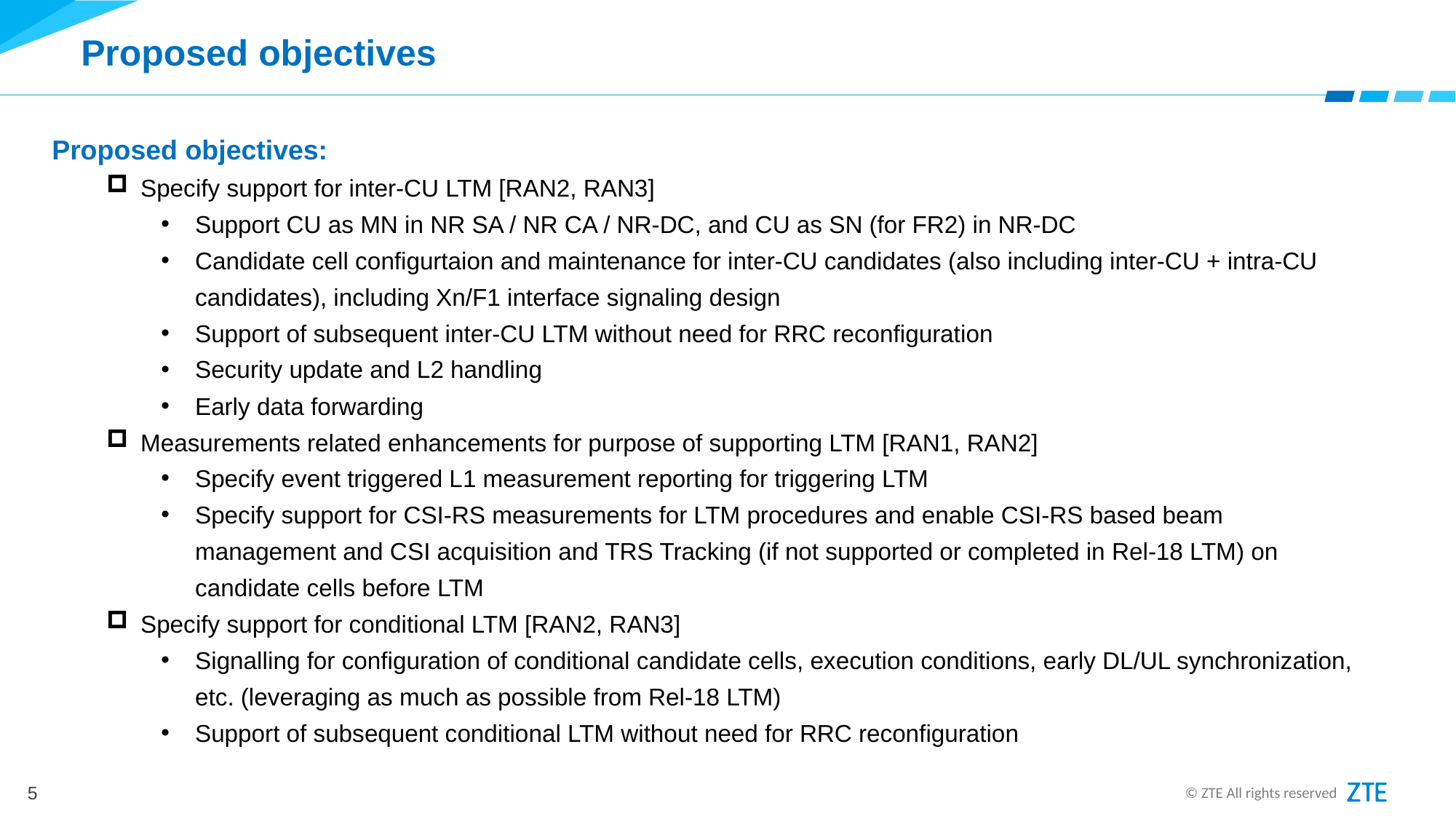

# Proposed objectives
Proposed objectives:
Specify support for inter-CU LTM [RAN2, RAN3]
Support CU as MN in NR SA / NR CA / NR-DC, and CU as SN (for FR2) in NR-DC
Candidate cell configurtaion and maintenance for inter-CU candidates (also including inter-CU + intra-CU candidates), including Xn/F1 interface signaling design
Support of subsequent inter-CU LTM without need for RRC reconfiguration
Security update and L2 handling
Early data forwarding
Measurements related enhancements for purpose of supporting LTM [RAN1, RAN2]
Specify event triggered L1 measurement reporting for triggering LTM
Specify support for CSI-RS measurements for LTM procedures and enable CSI-RS based beam management and CSI acquisition and TRS Tracking (if not supported or completed in Rel-18 LTM) on candidate cells before LTM
Specify support for conditional LTM [RAN2, RAN3]
Signalling for configuration of conditional candidate cells, execution conditions, early DL/UL synchronization, etc. (leveraging as much as possible from Rel-18 LTM)
Support of subsequent conditional LTM without need for RRC reconfiguration